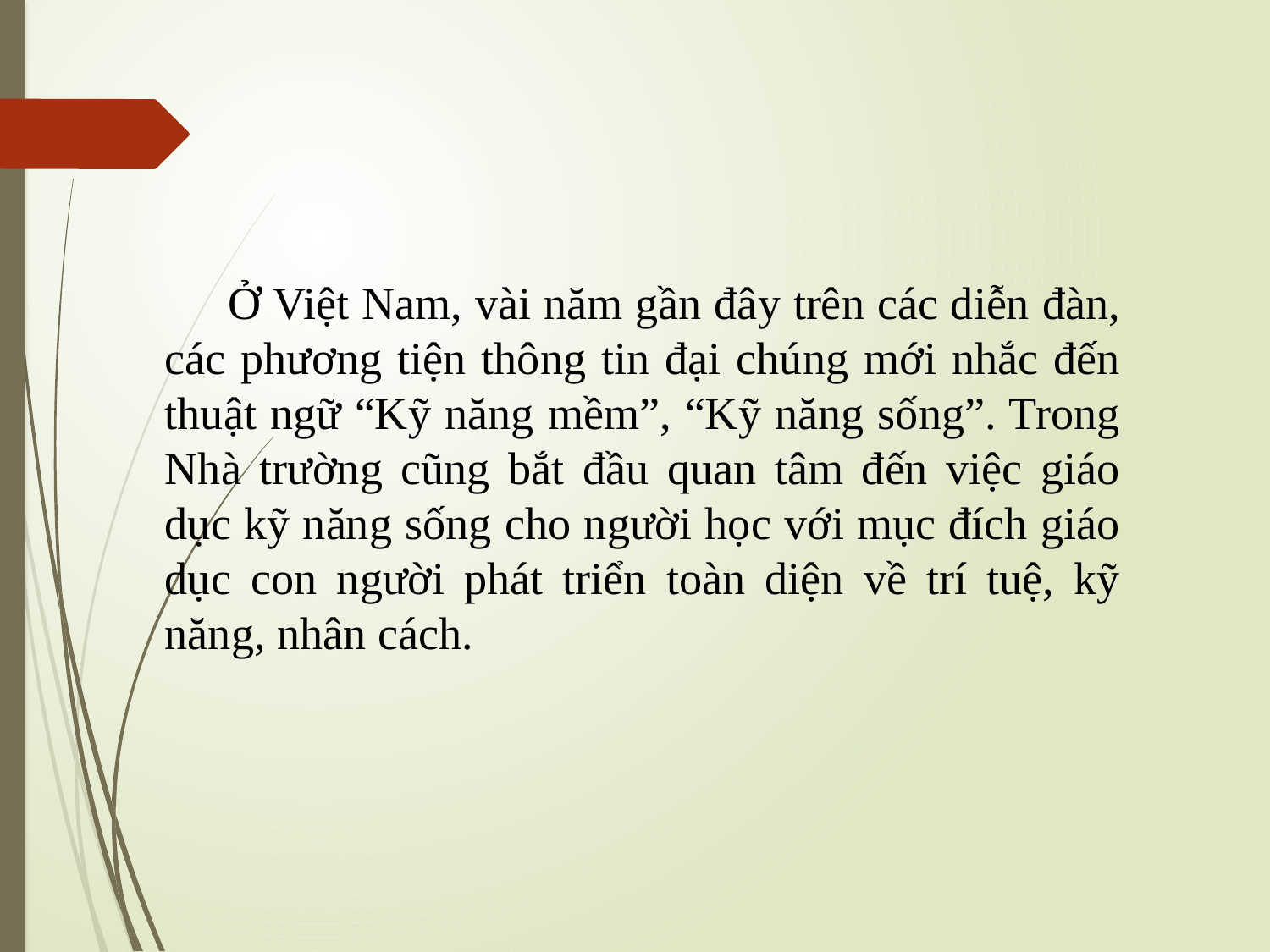

Ở Việt Nam, vài năm gần đây trên các diễn đàn, các phương tiện thông tin đại chúng mới nhắc đến thuật ngữ “Kỹ năng mềm”, “Kỹ năng sống”. Trong Nhà trường cũng bắt đầu quan tâm đến việc giáo dục kỹ năng sống cho người học với mục đích giáo dục con người phát triển toàn diện về trí tuệ, kỹ năng, nhân cách.